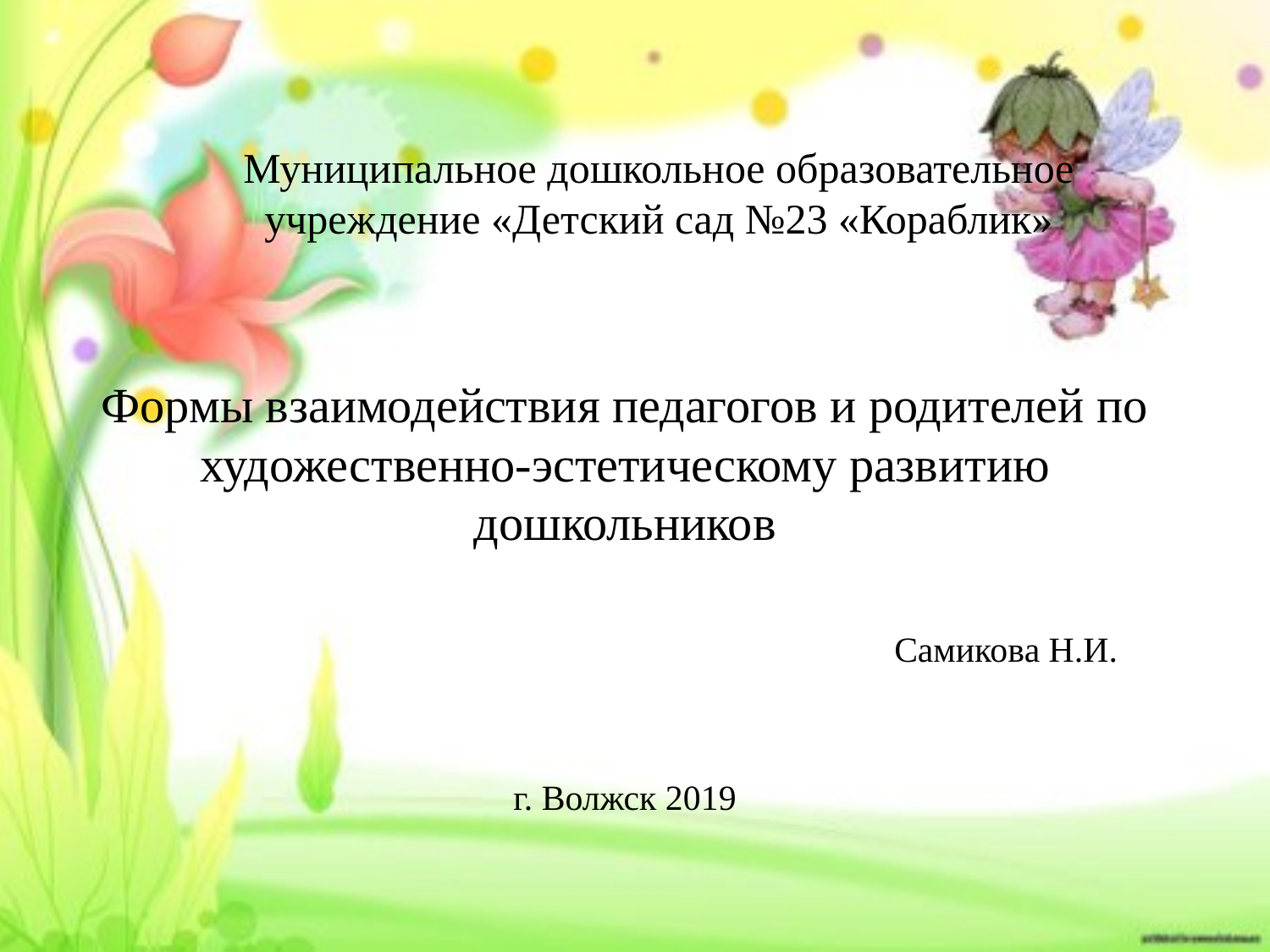

# Муниципальное дошкольное образовательное учреждение «Детский сад №23 «Кораблик»
Формы взаимодействия педагогов и родителей по художественно-эстетическому развитию дошкольников

						Самикова Н.И.

г. Волжск 2019